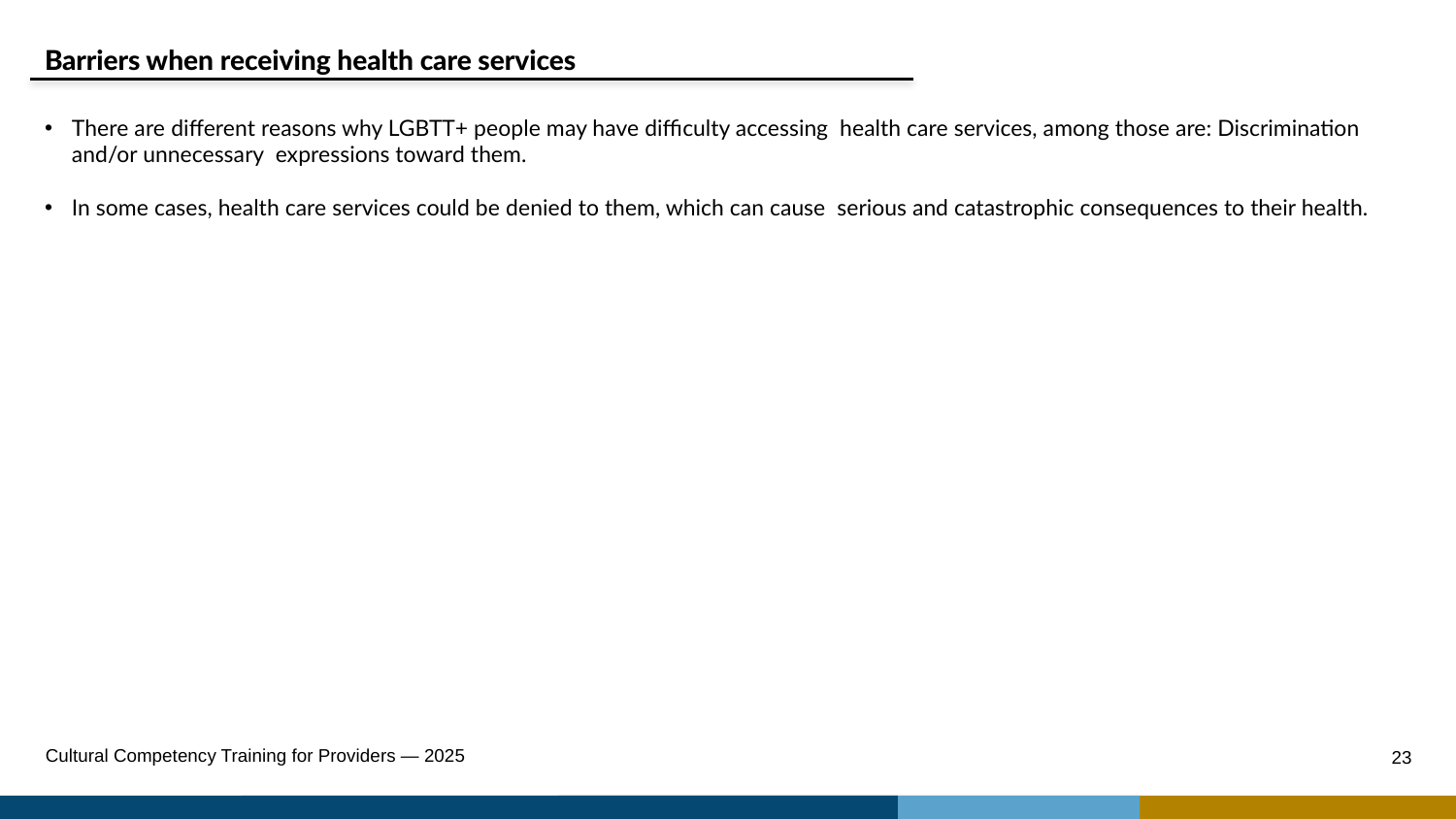

Barriers when receiving health care services
There are different reasons why LGBTT+ people may have difficulty accessing  health care services, among those are: Discrimination and/or unnecessary  expressions toward them.

In some cases, health care services could be denied to them, which can cause  serious and catastrophic consequences to their health.
Cultural Competency Training for Providers — 2025